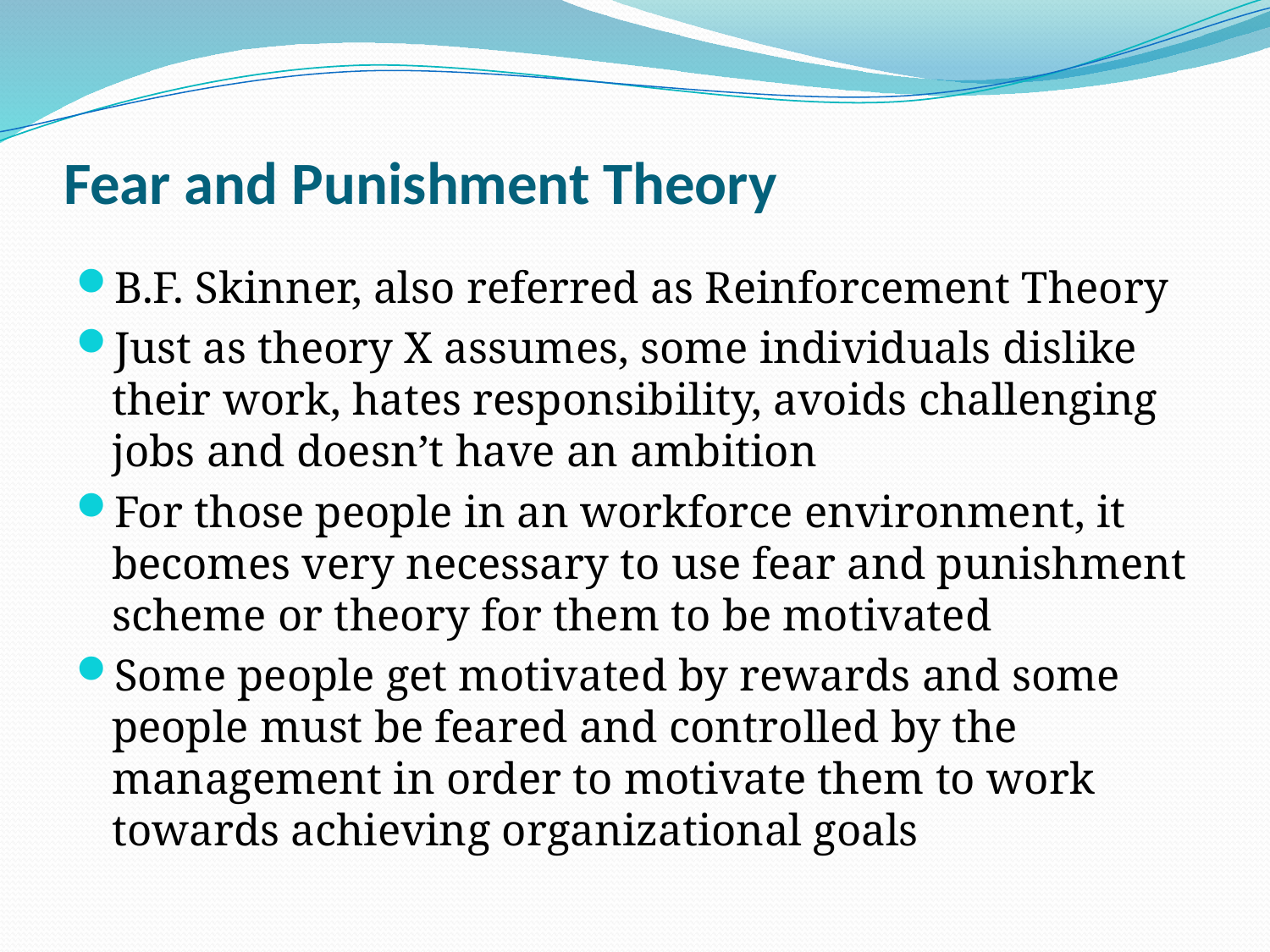

# Fear and Punishment Theory
B.F. Skinner, also referred as Reinforcement Theory
Just as theory X assumes, some individuals dislike their work, hates responsibility, avoids challenging jobs and doesn’t have an ambition
For those people in an workforce environment, it becomes very necessary to use fear and punishment scheme or theory for them to be motivated
Some people get motivated by rewards and some people must be feared and controlled by the management in order to motivate them to work towards achieving organizational goals